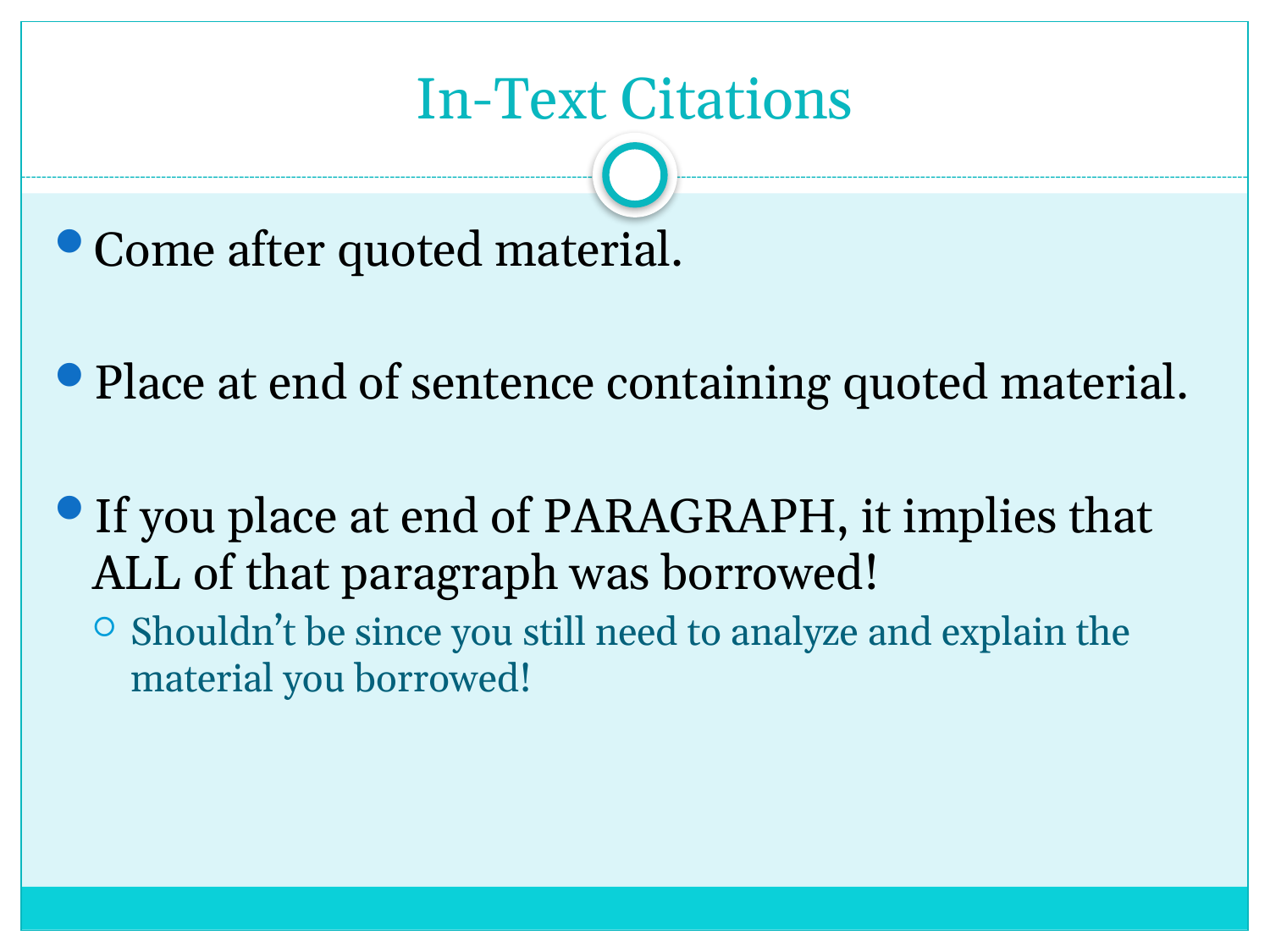

# In-Text Citations
Come after quoted material.

Place at end of sentence containing quoted material.

If you place at end of PARAGRAPH, it implies that ALL of that paragraph was borrowed!
Shouldn’t be since you still need to analyze and explain the material you borrowed!